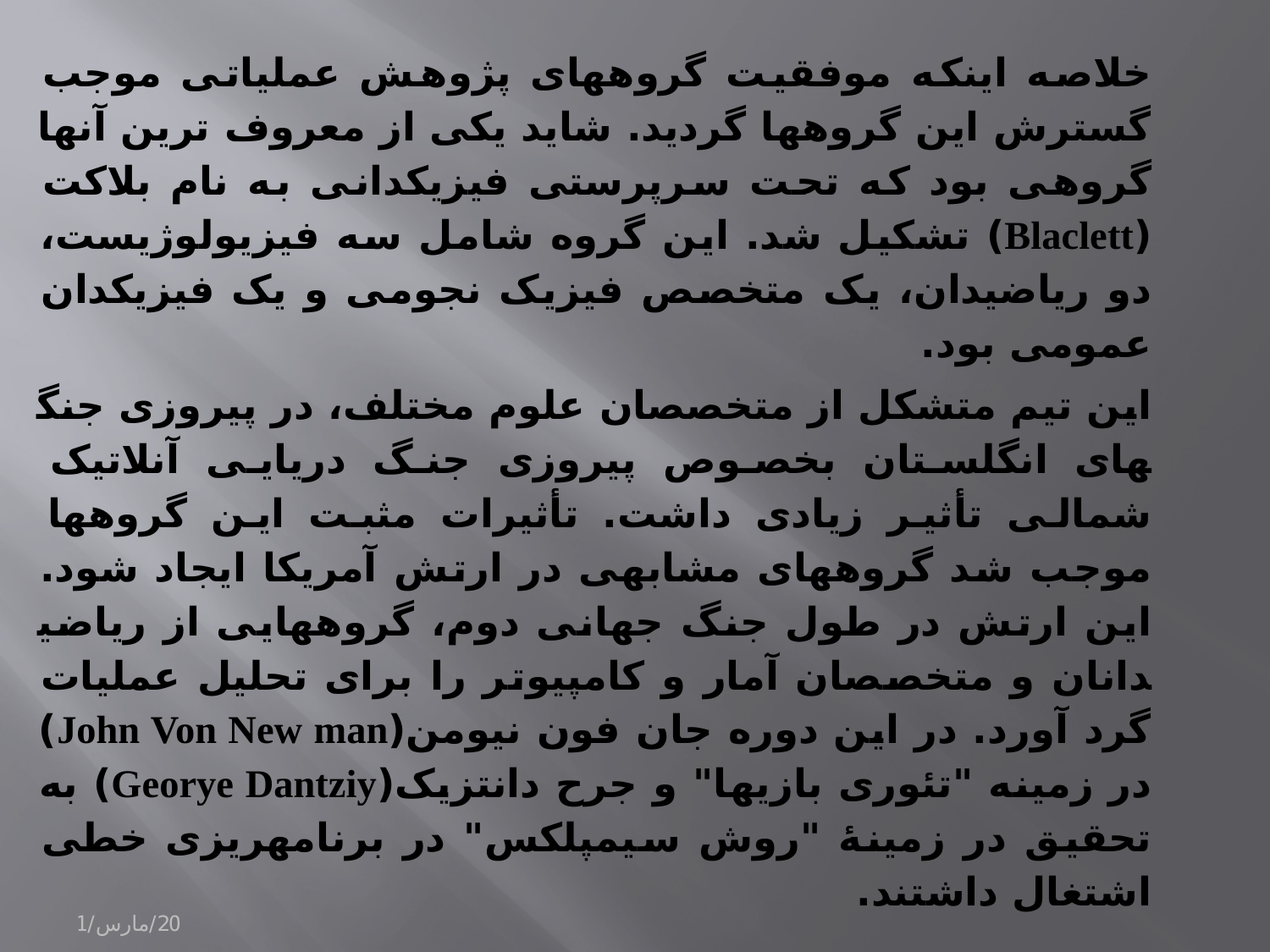

خلاصه اینکه موفقیت گروه­های پژوهش عملیاتی موجب گسترش این گروه­ها گردید. شاید یکی از معروف ترین آنها گروهی بود که تحت سرپرستی فیزیک­دانی به نام بلاکت (Blaclett) تشکیل شد. این گروه شامل سه فیزیولوژیست، دو ریاضیدان، یک متخصص فیزیک نجومی و یک فیزیک­دان عمومی بود.
این تیم متشکل از متخصصان علوم مختلف، در پیروزی جنگ­های انگلستان بخصوص پیروزی جنگ دریایی آنلاتیک شمالی تأثیر زیادی داشت. تأثیرات مثبت این گروه­ها موجب شد گروه­های مشابهی در ارتش آمریکا ایجاد شود. این ارتش در طول جنگ جهانی دوم، گروه­هایی از ریاضی­دانان و متخصصان آمار و کامپیوتر را برای تحلیل عملیات گرد آورد. در این دوره جان فون نیومن(John Von New man) در زمینه "تئوری بازی­ها" و جرح دانتزیک(Georye Dantziy) به تحقیق در زمینۀ "روش سیمپلکس" در برنامه­ریزی خطی اشتغال داشتند.
20/مارس/1